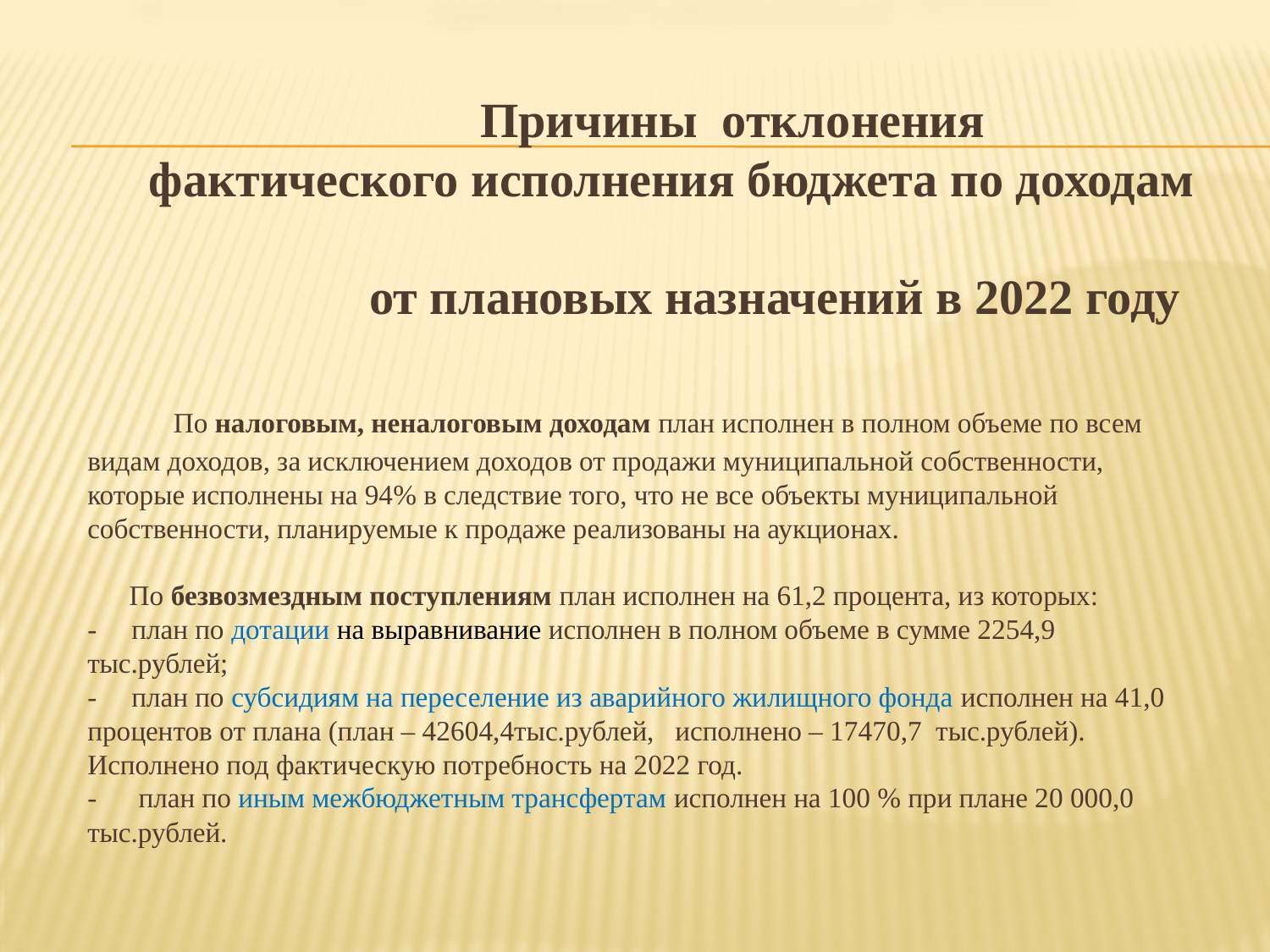

# Причины  отклонения фактического исполнения бюджета по доходам от плановых назначений в 2022 году По налоговым, неналоговым доходам план исполнен в полном объеме по всем видам доходов, за исключением доходов от продажи муниципальной собственности, которые исполнены на 94% в следствие того, что не все объекты муниципальной собственности, планируемые к продаже реализованы на аукционах. По безвозмездным поступлениям план исполнен на 61,2 процента, из которых: -     план по дотации на выравнивание исполнен в полном объеме в сумме 2254,9 тыс.рублей; -     план по субсидиям на переселение из аварийного жилищного фонда исполнен на 41,0 процентов от плана (план – 42604,4тыс.рублей,   исполнено – 17470,7  тыс.рублей).  Исполнено под фактическую потребность на 2022 год. -      план по иным межбюджетным трансфертам исполнен на 100 % при плане 20 000,0 тыс.рублей.